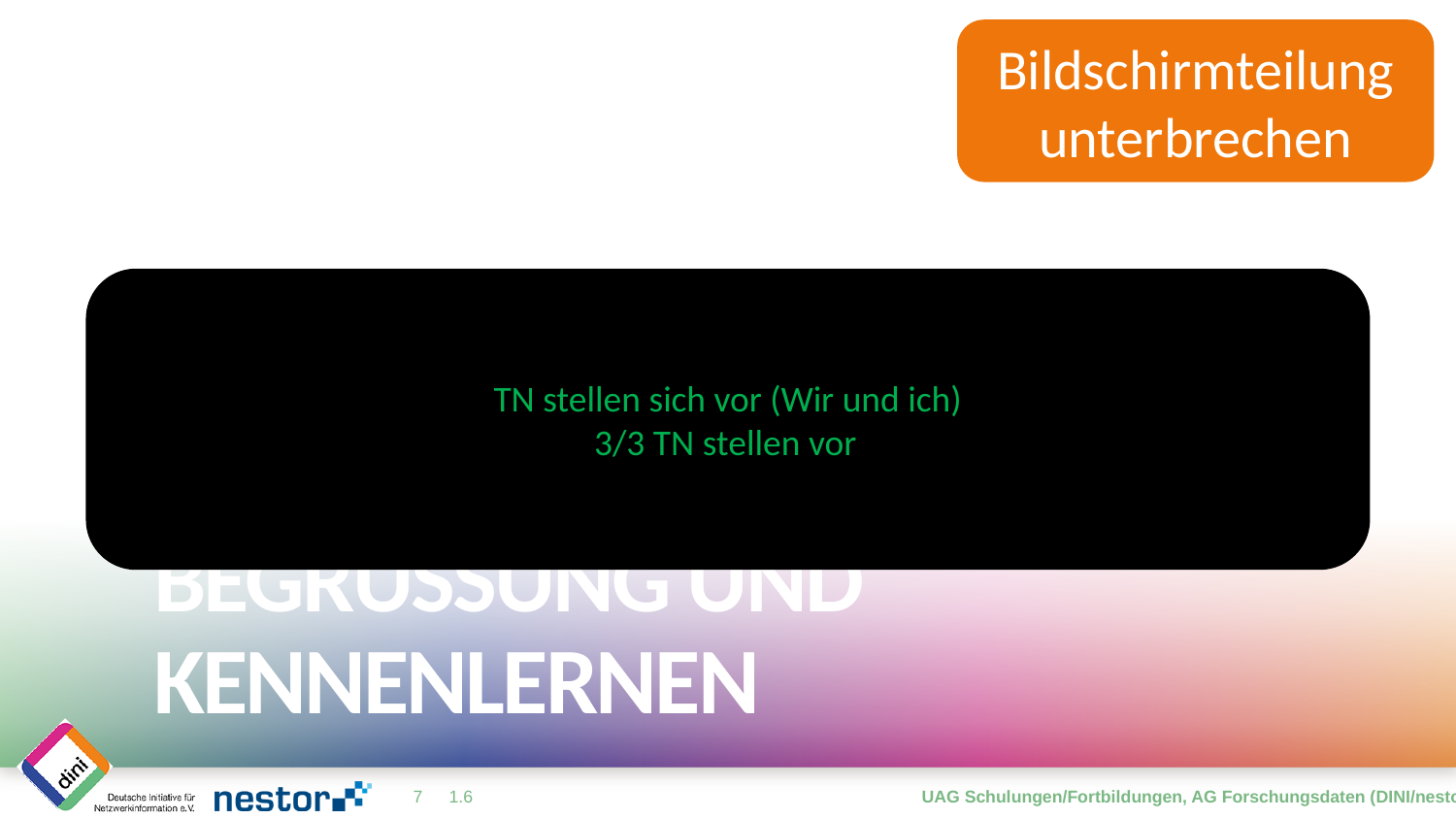

Bildschirmteilung unterbrechen
TN stellen sich vor (Wir und ich)
3/3 TN stellen vor
# Begrüssung und Kennenlernen
7
1.6